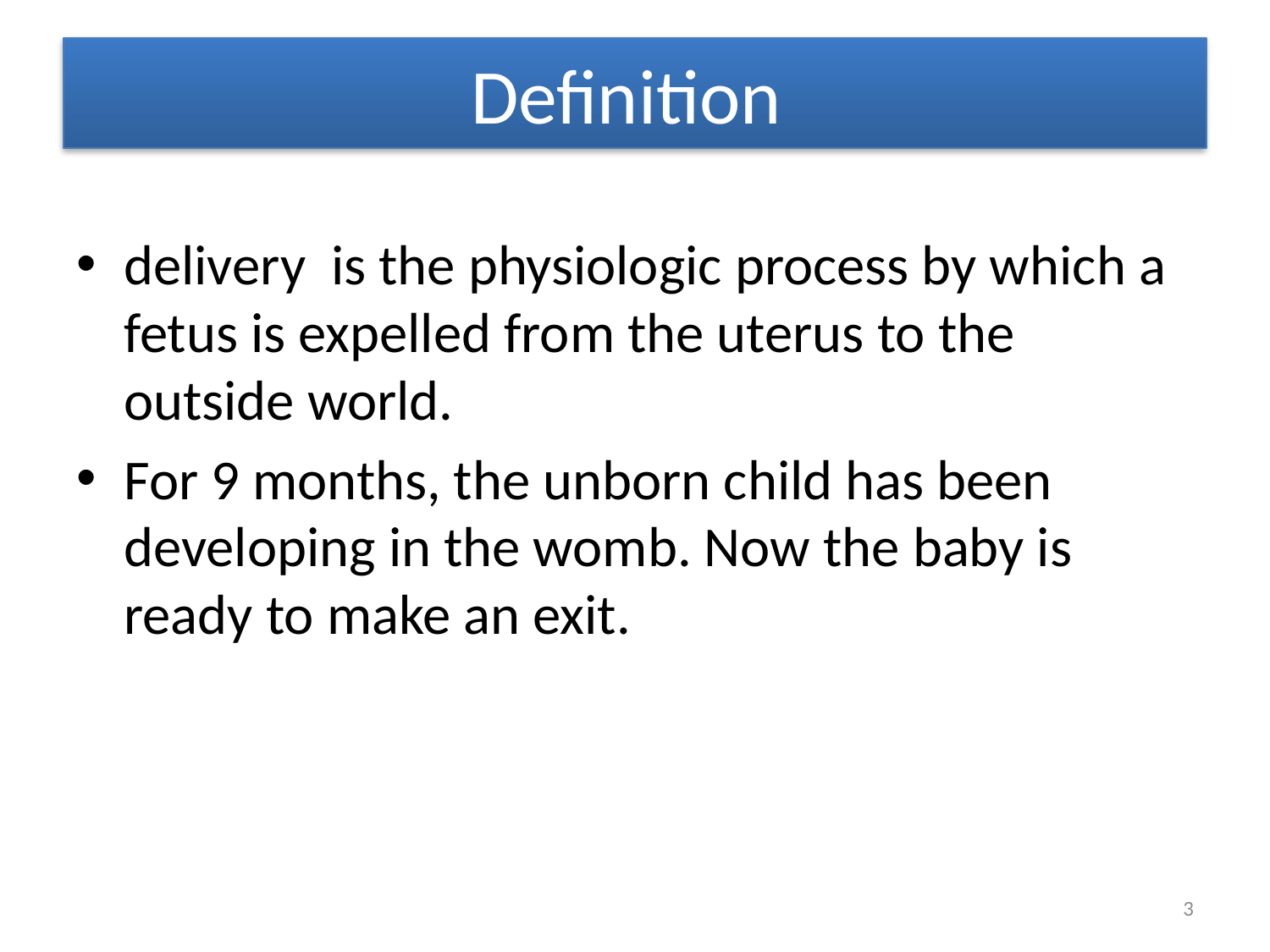

# Definition
delivery  is the physiologic process by which a fetus is expelled from the uterus to the outside world.
For 9 months, the unborn child has been developing in the womb. Now the baby is ready to make an exit.
3